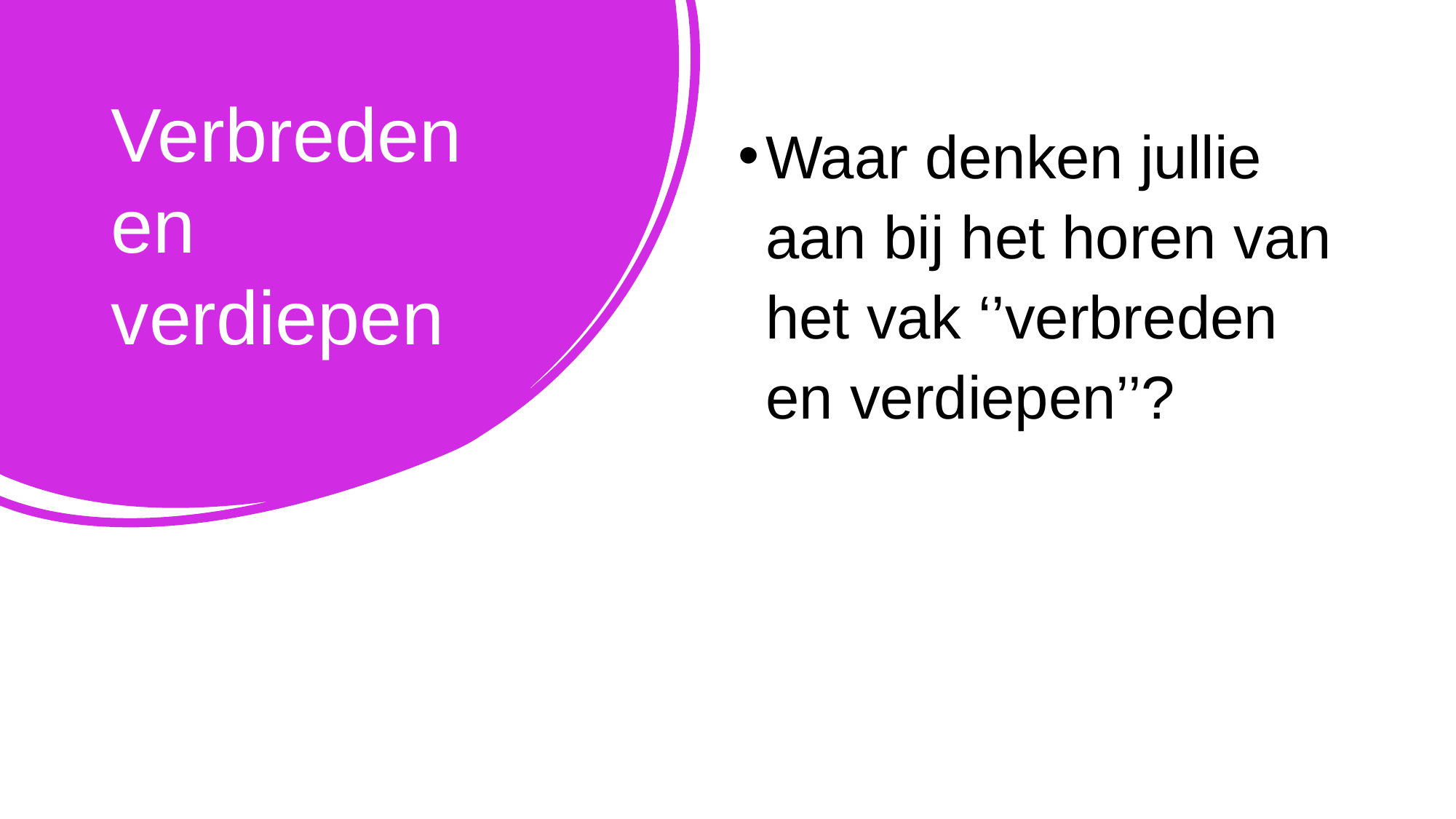

# Verbreden en verdiepen
Waar denken jullie aan bij het horen van het vak ‘’verbreden en verdiepen’’?